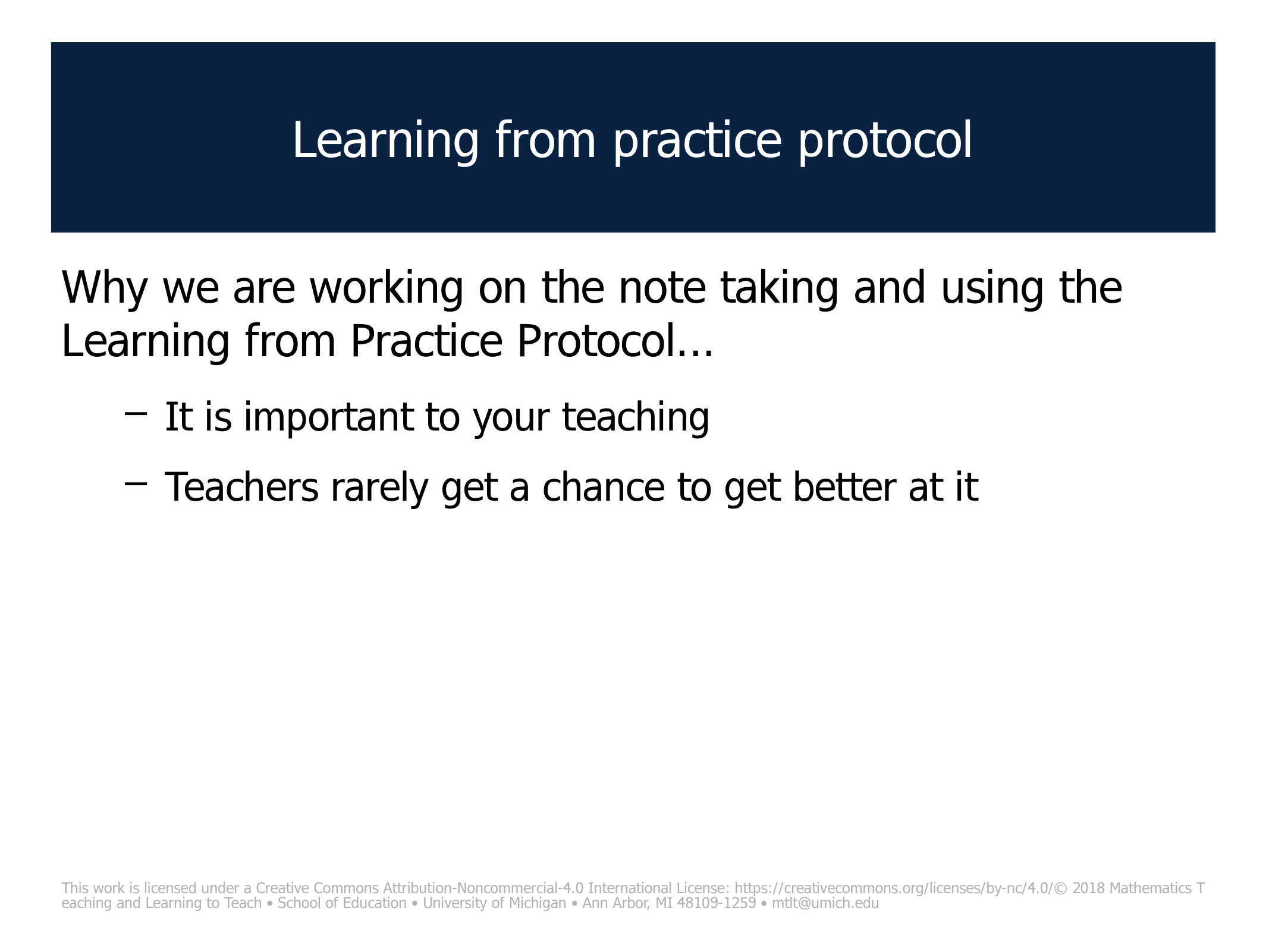

# Learning from practice protocol
Why we are working on the note taking and using the Learning from Practice Protocol...
It is important to your teaching
Teachers rarely get a chance to get better at it
This work is licensed under a Creative Commons Attribution-Noncommercial-4.0 International License: https://creativecommons.org/licenses/by-nc/4.0/
© 2018 Mathematics Teaching and Learning to Teach • School of Education • University of Michigan • Ann Arbor, MI 48109-1259 • mtlt@umich.edu